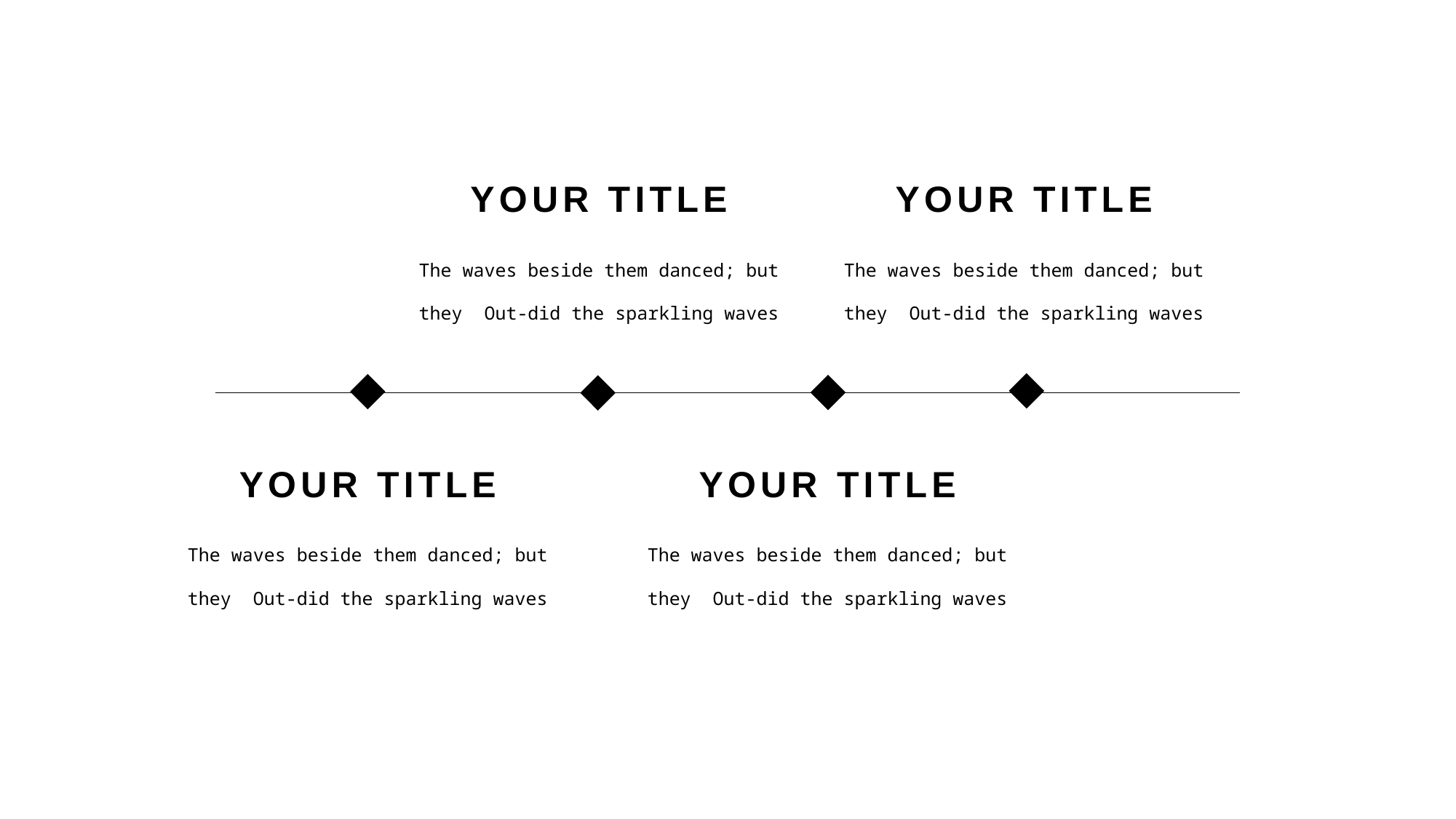

YOUR TITLE
YOUR TITLE
The waves beside them danced; but they  Out-did the sparkling waves
The waves beside them danced; but they  Out-did the sparkling waves

YOUR TITLE
YOUR TITLE
The waves beside them danced; but they  Out-did the sparkling waves
The waves beside them danced; but they  Out-did the sparkling waves